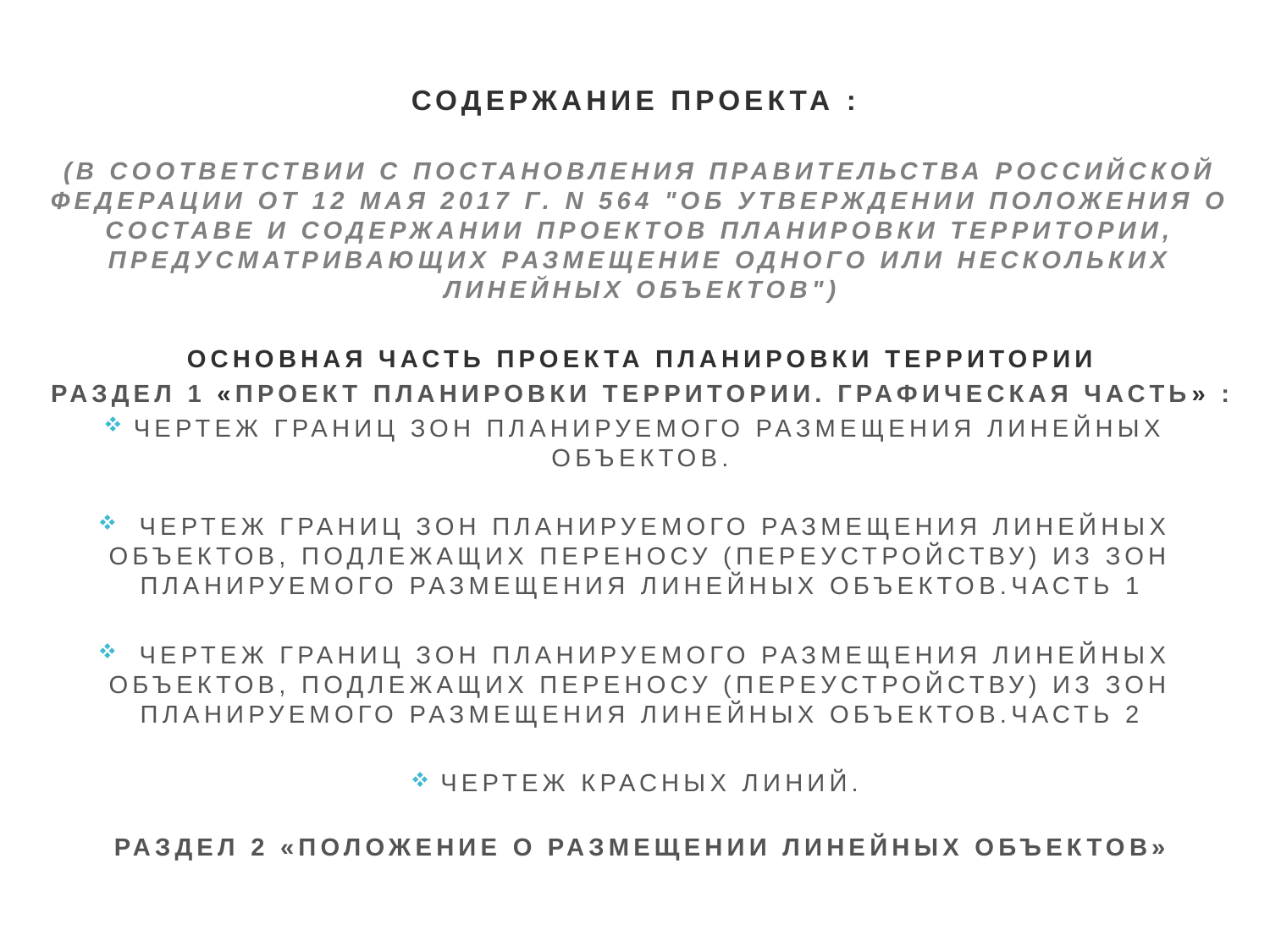

Содержание проекта :

(в соответствии с ПОСТАНОВЛЕНИЯ ПРАВИТЕЛЬСТВА РОССИЙСКОЙ ФЕДЕРАЦИИ от 12 мая 2017 г. N 564 "ОБ УТВЕРЖДЕНИИ ПОЛОЖЕНИЯ О СОСТАВЕ И СОДЕРЖАНИИ ПРОЕКТОВ ПЛАНИРОВКИ ТЕРРИТОРИИ, ПРЕДУСМАТРИВАЮЩИХ РАЗМЕЩЕНИЕ ОДНОГО ИЛИ НЕСКОЛЬКИХ ЛИНЕЙНЫХ ОБЪЕКТОВ")

Основная часть проекта планировки территории
Раздел 1 «Проект планировки территории. Графическая часть» :
Чертеж границ зон планируемого размещения линейных объектов.

 Чертеж границ зон планируемого размещения линейных объектов, подлежащих переносу (переустройству) из зон планируемого размещения линейных объектов.Часть 1

 Чертеж границ зон планируемого размещения линейных объектов, подлежащих переносу (переустройству) из зон планируемого размещения линейных объектов.Часть 2

Чертеж красных линий.

Раздел 2 «Положение о размещении линейных объектов»